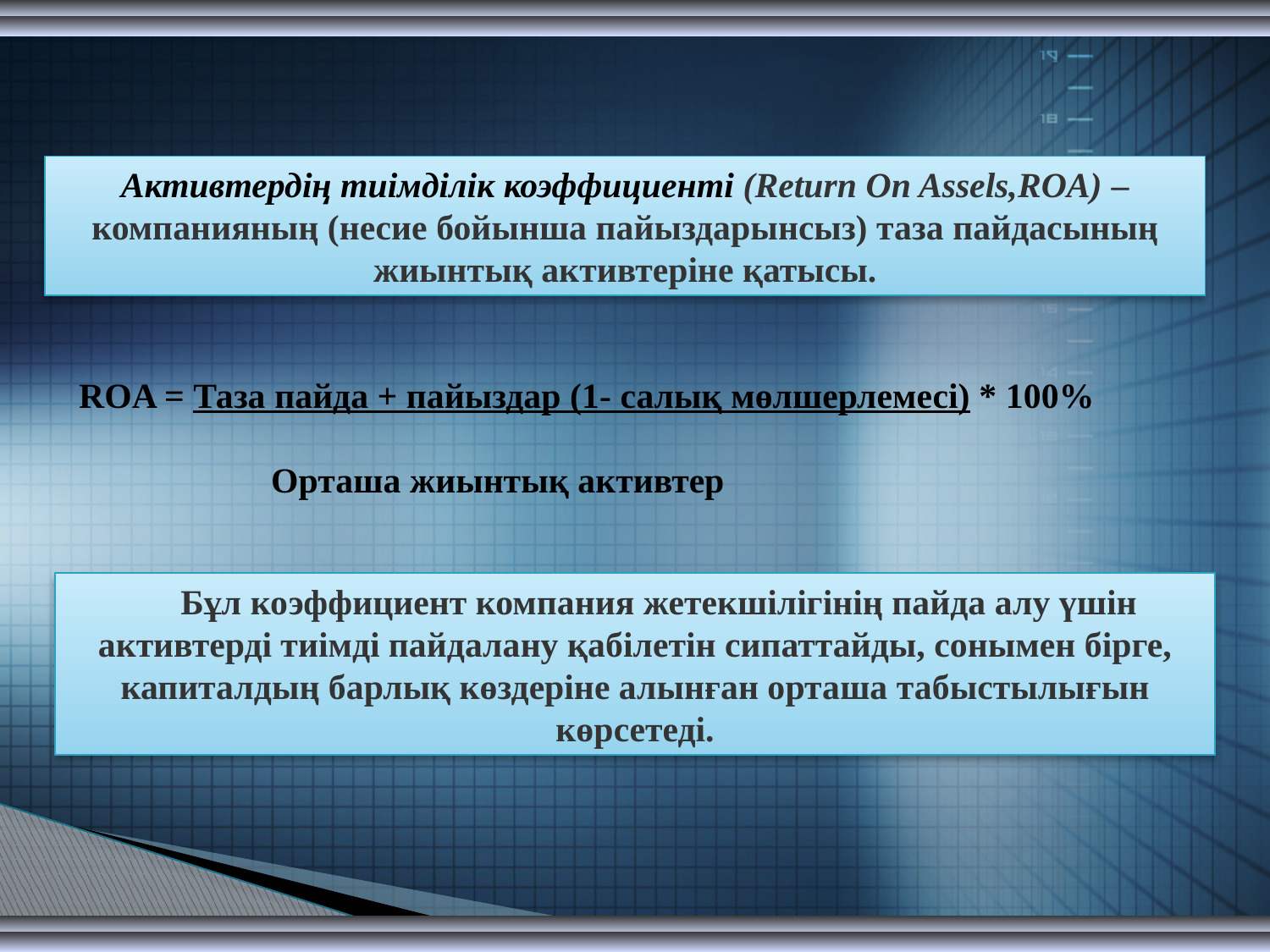

Активтердің тиімділік коэффициенті (Return On Assels,ROA) – компанияның (несие бойынша пайыздарынсыз) таза пайдасының жиынтық активтеріне қатысы.
ROA = Таза пайда + пайыздар (1- салық мөлшерлемесі) * 100%
        Орташа жиынтық активтер
Бұл коэффициент компания жетекшілігінің пайда алу үшін активтерді тиімді пайдалану қабілетін сипаттайды, сонымен бірге, капиталдың барлық көздеріне алынған орташа табыстылығын көрсетеді.